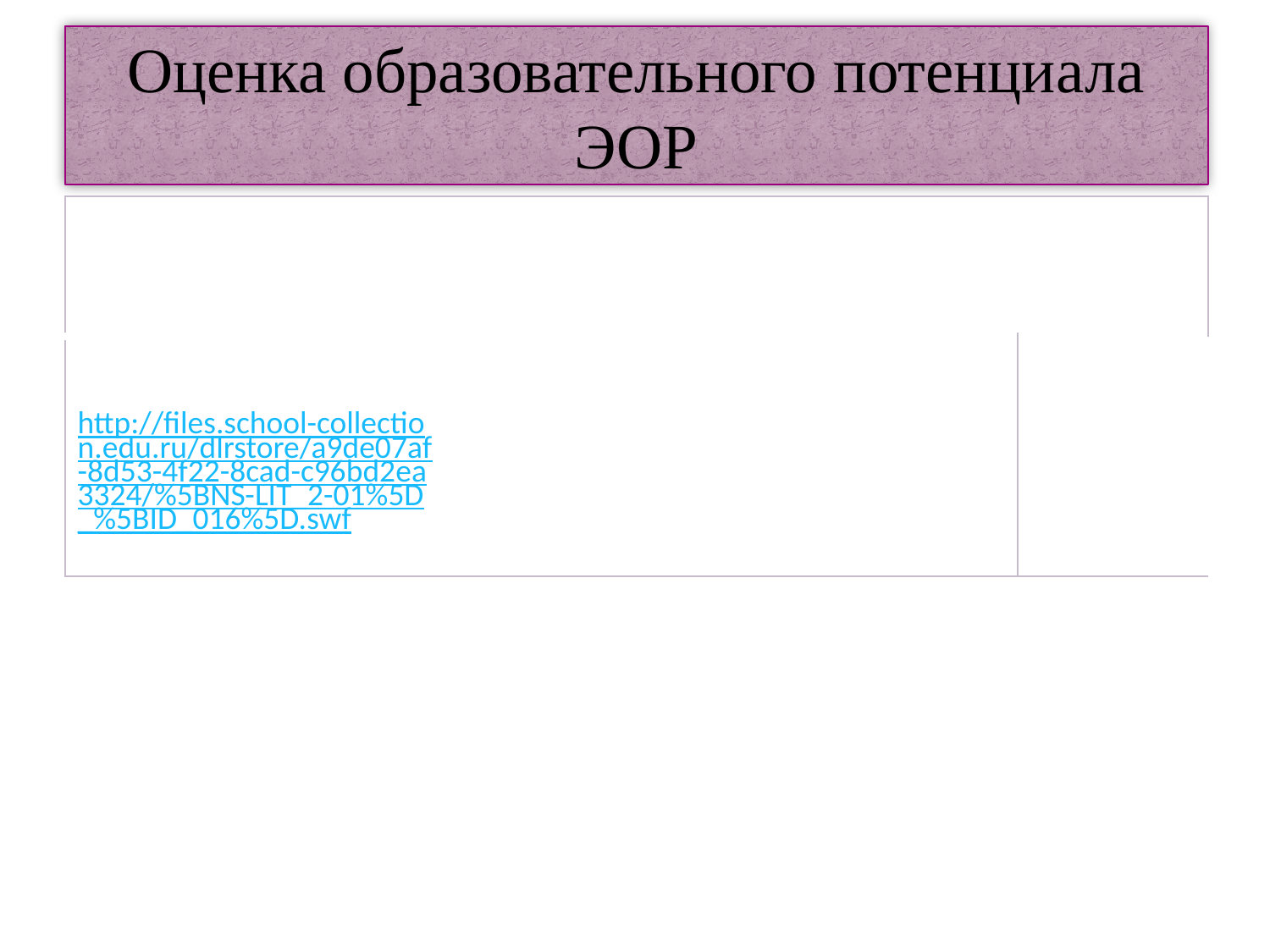

# Оценка образовательного потенциала ЭОР
| Тема урока | Кол-во ресурсов к теме урока. Названия. | Общепедагогические. | Интерактивность. | Технологичность. | Методические. |
| --- | --- | --- | --- | --- | --- |
| Проверь себя Портал: http://files.school-collection.edu.ru/dlrstore/a9de07af-8d53-4f22-8cad-c96bd2ea3324/%5BNS-LIT\_2-01%5D\_%5BID\_016%5D.swf Урок 13. В.Ф. Одоевский «Мороз Иванович». Герои сказки |  | 5 (высокая направленность на развитие). | 5 (ресурс является интерактивным) | 4 (нет возможности воспроизводимости) | Не соответствует принципам 2, 4, 5, 6. |